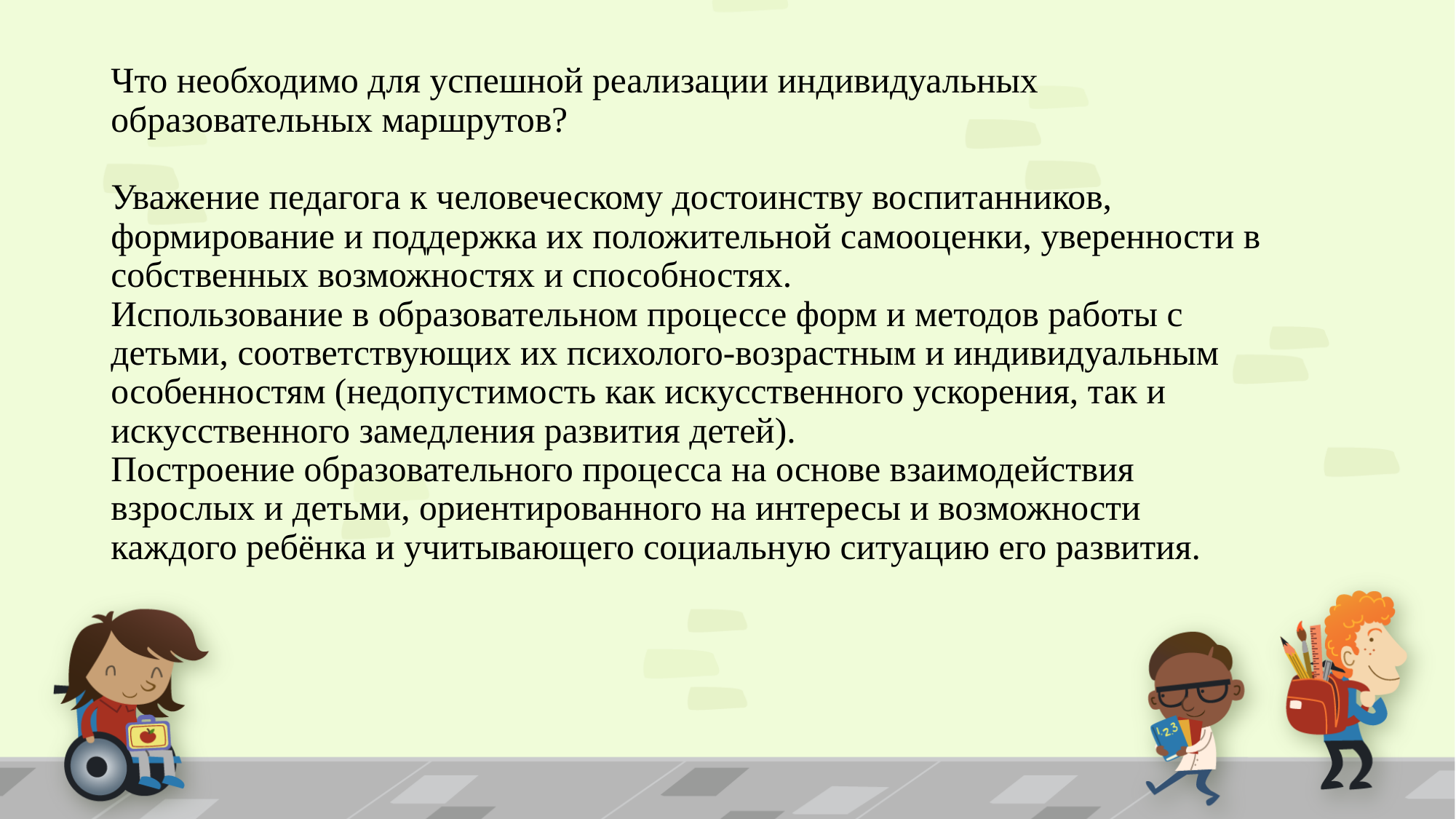

# Что необходимо для успешной реализации индивидуальных образовательных маршрутов? Уважение педагога к человеческому достоинству воспитанников, формирование и поддержка их положительной самооценки, уверенности в собственных возможностях и способностях. Использование в образовательном процессе форм и методов работы с детьми, соответствующих их психолого-возрастным и индивидуальным особенностям (недопустимость как искусственного ускорения, так и искусственного замедления развития детей). Построение образовательного процесса на основе взаимодействия взрослых и детьми, ориентированного на интересы и возможности каждого ребёнка и учитывающего социальную ситуацию его развития.